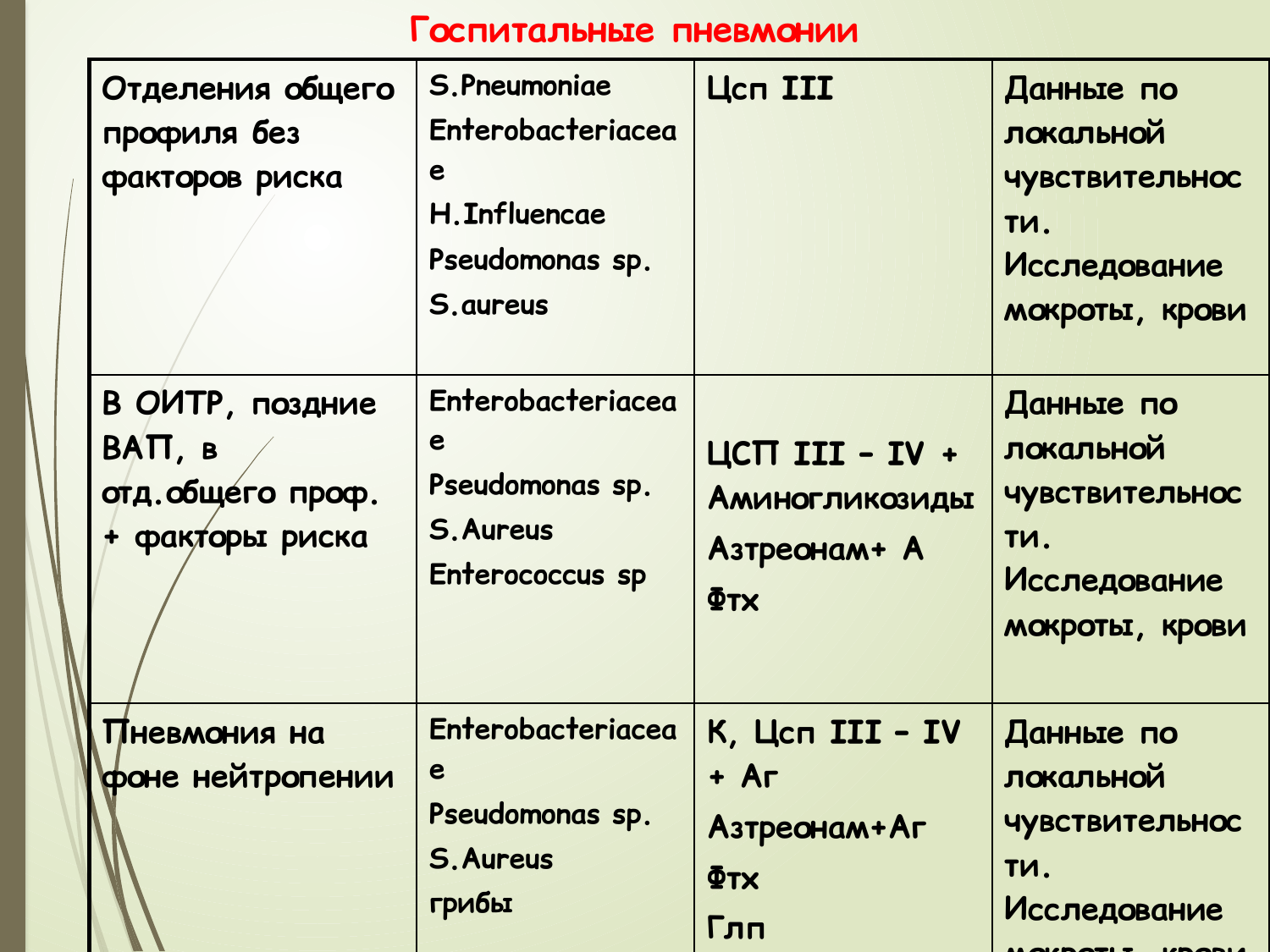

# Госпитальные пневмонии
| Отделения общего профиля без факторов риска | S.Pneumoniae Enterobacteriaceae H.Influencae Pseudomonas sp. S.aureus | Цсп III | Данные по локальной чувствительности. Исследование мокроты, крови |
| --- | --- | --- | --- |
| В ОИТР, поздние ВАП, в отд.общего проф. + факторы риска | Enterobacteriaceae Pseudomonas sp. S.Aureus Enterococcus sp | ЦСП III – IV + Аминогликозиды Азтреонам+ А Фтх | Данные по локальной чувствительности. Исследование мокроты, крови |
| Пневмония на фоне нейтропении | Enterobacteriaceae Pseudomonas sp. S.Aureus грибы | К, Цсп III – IV + Аг Азтреонам+Аг Фтх Глп Флюконазол | Данные по локальной чувствительности. Исследование мокроты, крови |